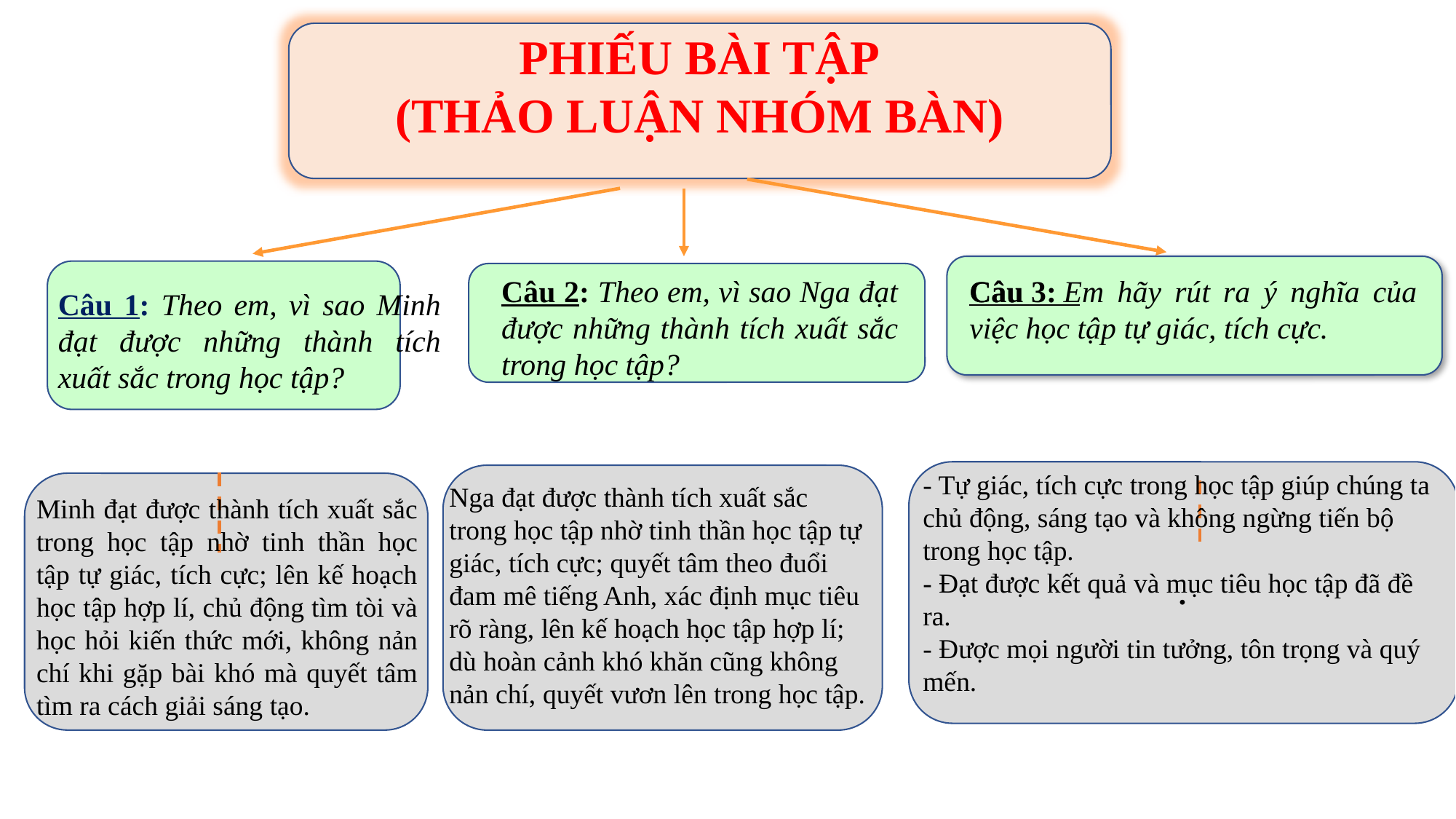

PHIẾU BÀI TẬP
(THẢO LUẬN NHÓM BÀN)

Câu 3:
Câu   Em hãy rút ra ý nghĩa của việc học tập tự giác, tích cực.
Câu 2: Theo em, vì sao Nga đạt được những thành tích xuất sắc trong học tập?

Câu 1: Theo em, vì sao Minh đạt được những thành tích xuất sắc trong học tập?

- Tự giác, tích cực trong học tập giúp chúng ta chủ động, sáng tạo và không ngừng tiến bộ trong học tập.
- Đạt được kết quả và mục tiêu học tập đã đề ra.
- Được mọi người tin tưởng, tôn trọng và quý mến.
.

Nga đạt được thành tích xuất sắc trong học tập nhờ tinh thần học tập tự giác, tích cực; quyết tâm theo đuổi đam mê tiếng Anh, xác định mục tiêu rõ ràng, lên kế hoạch học tập hợp lí; dù hoàn cảnh khó khăn cũng không nản chí, quyết vươn lên trong học tập.
Minh đạt được thành tích xuất sắc trong học tập nhờ tinh thần học tập tự giác, tích cực; lên kế hoạch học tập hợp lí, chủ động tìm tòi và học hỏi kiến thức mới, không nản chí khi gặp bài khó mà quyết tâm tìm ra cách giải sáng tạo.